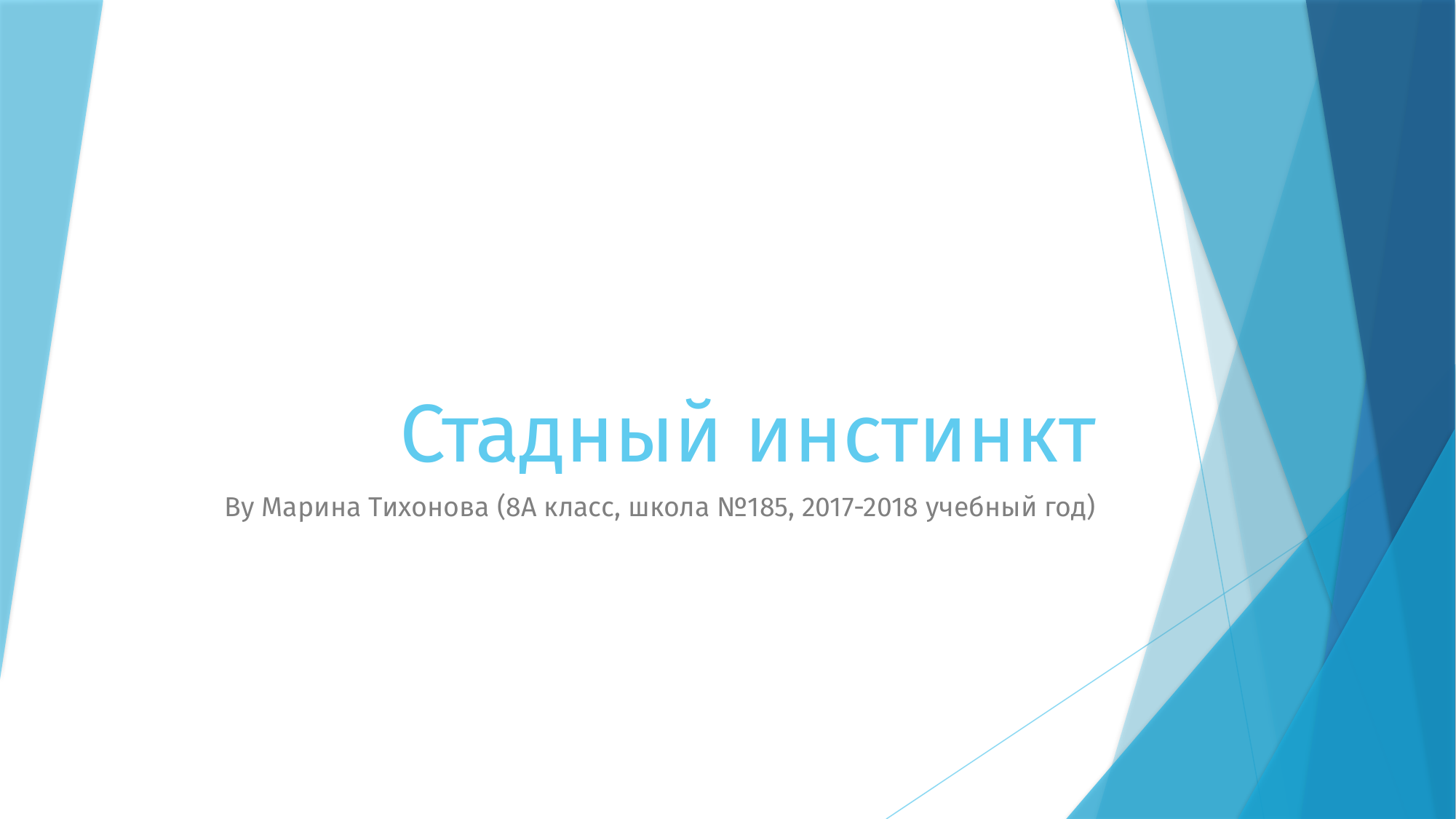

# Стадный инстинкт
By Марина Тихонова (8А класс, школа №185, 2017-2018 учебный год)